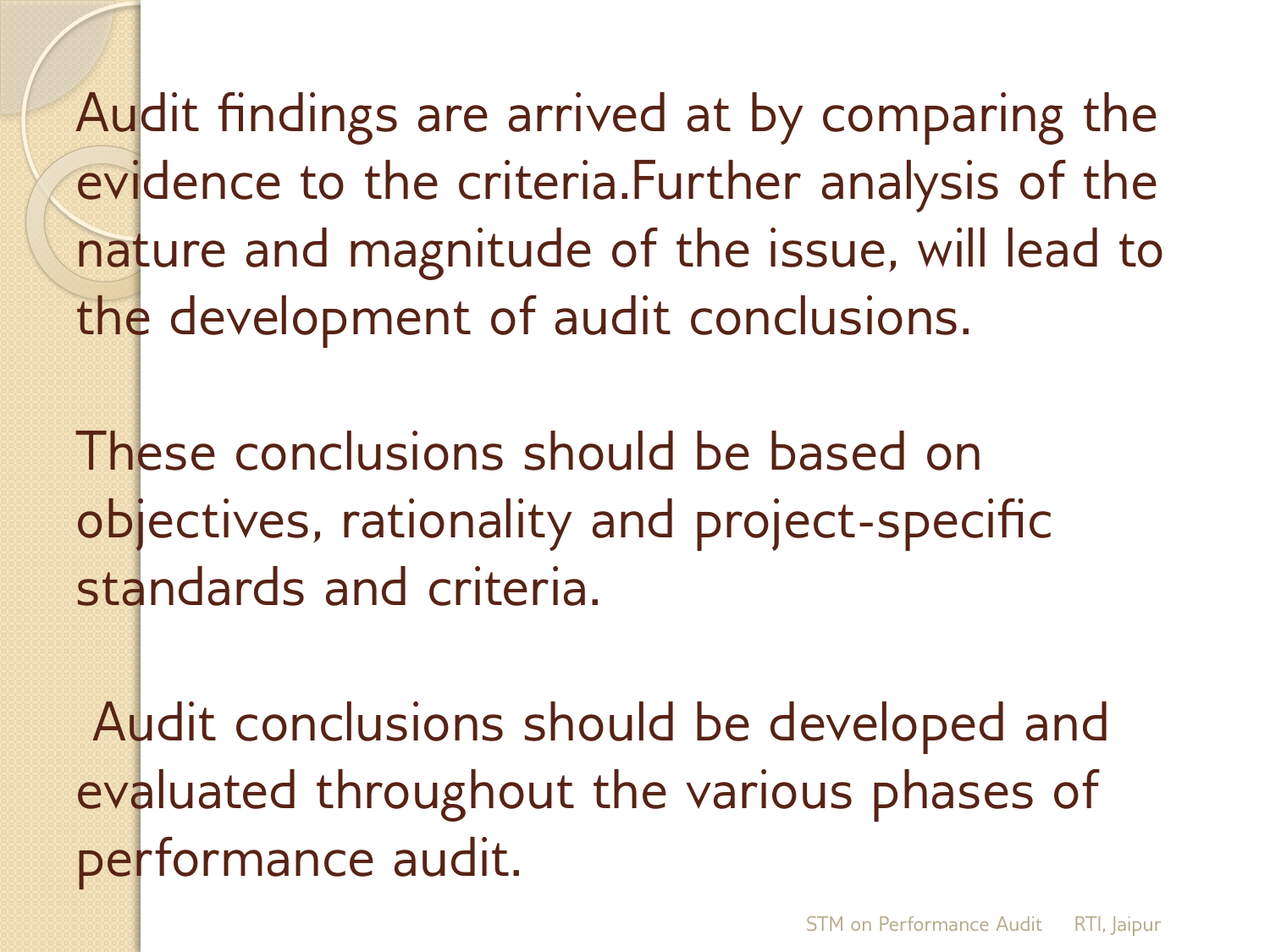

# Audit findings are arrived at by comparing the evidence to the criteria.Further analysis of the nature and magnitude of the issue, will lead to the development of audit conclusions. These conclusions should be based on objectives, rationality and project-specific standards and criteria. Audit conclusions should be developed and evaluated throughout the various phases of performance audit.
STM on Performance Audit     RTI, Jaipur